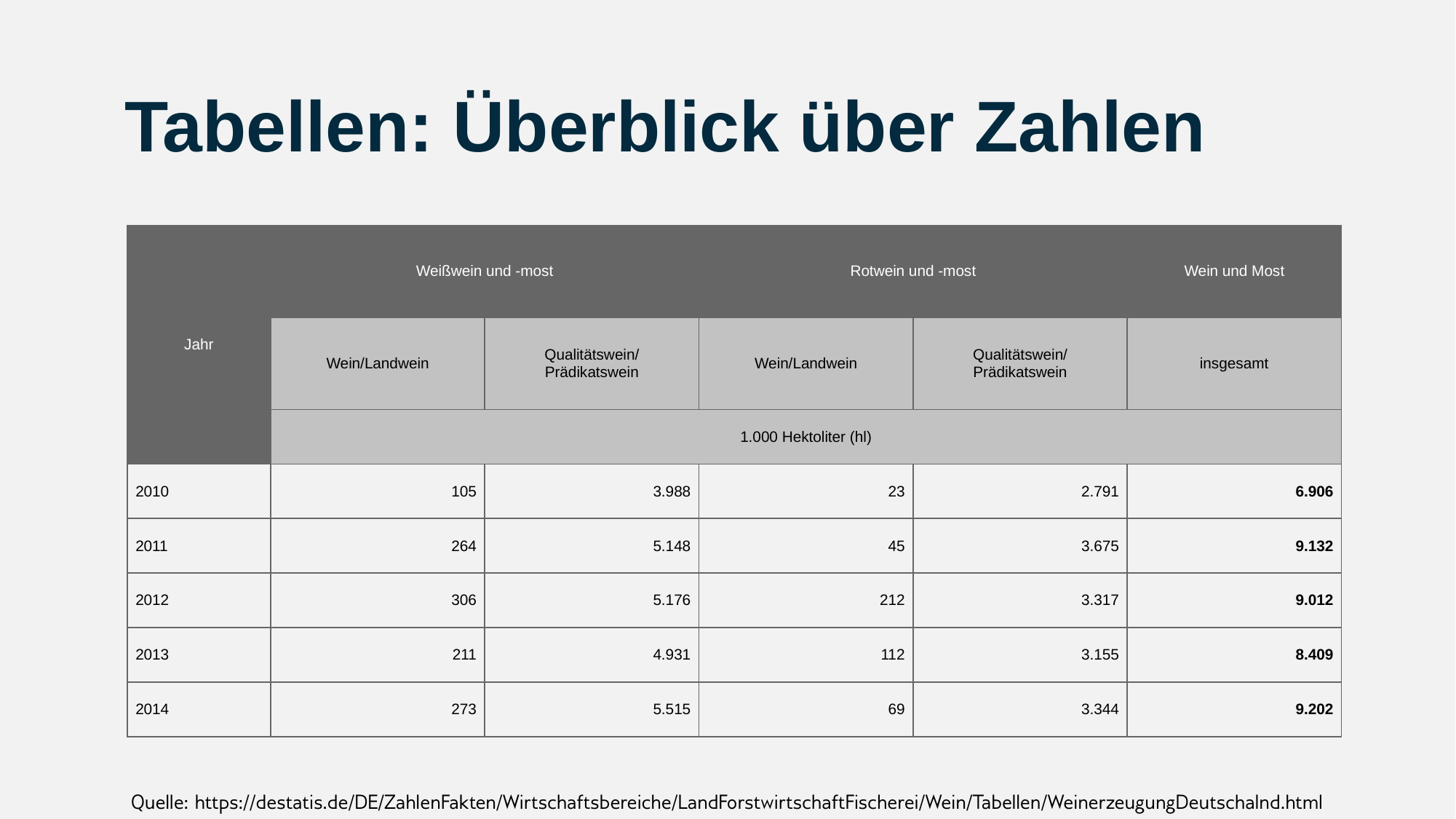

# Tabellen: Überblick über Zahlen
| Jahr | Weißwein und -most |  | Rotwein und -most |  | Wein und Most |
| --- | --- | --- | --- | --- | --- |
|  | Wein/Landwein | Qualitätswein/ Prädikatswein | Wein/Landwein | Qualitätswein/ Prädikatswein | insgesamt |
|  | 1.000 Hektoliter (hl) |  |  |  |  |
| 2010 | 105 | 3.988 | 23 | 2.791 | 6.906 |
| 2011 | 264 | 5.148 | 45 | 3.675 | 9.132 |
| 2012 | 306 | 5.176 | 212 | 3.317 | 9.012 |
| 2013 | 211 | 4.931 | 112 | 3.155 | 8.409 |
| 2014 | 273 | 5.515 | 69 | 3.344 | 9.202 |
Quelle: https://destatis.de/DE/ZahlenFakten/Wirtschaftsbereiche/LandForstwirtschaftFischerei/Wein/Tabellen/WeinerzeugungDeutschalnd.html